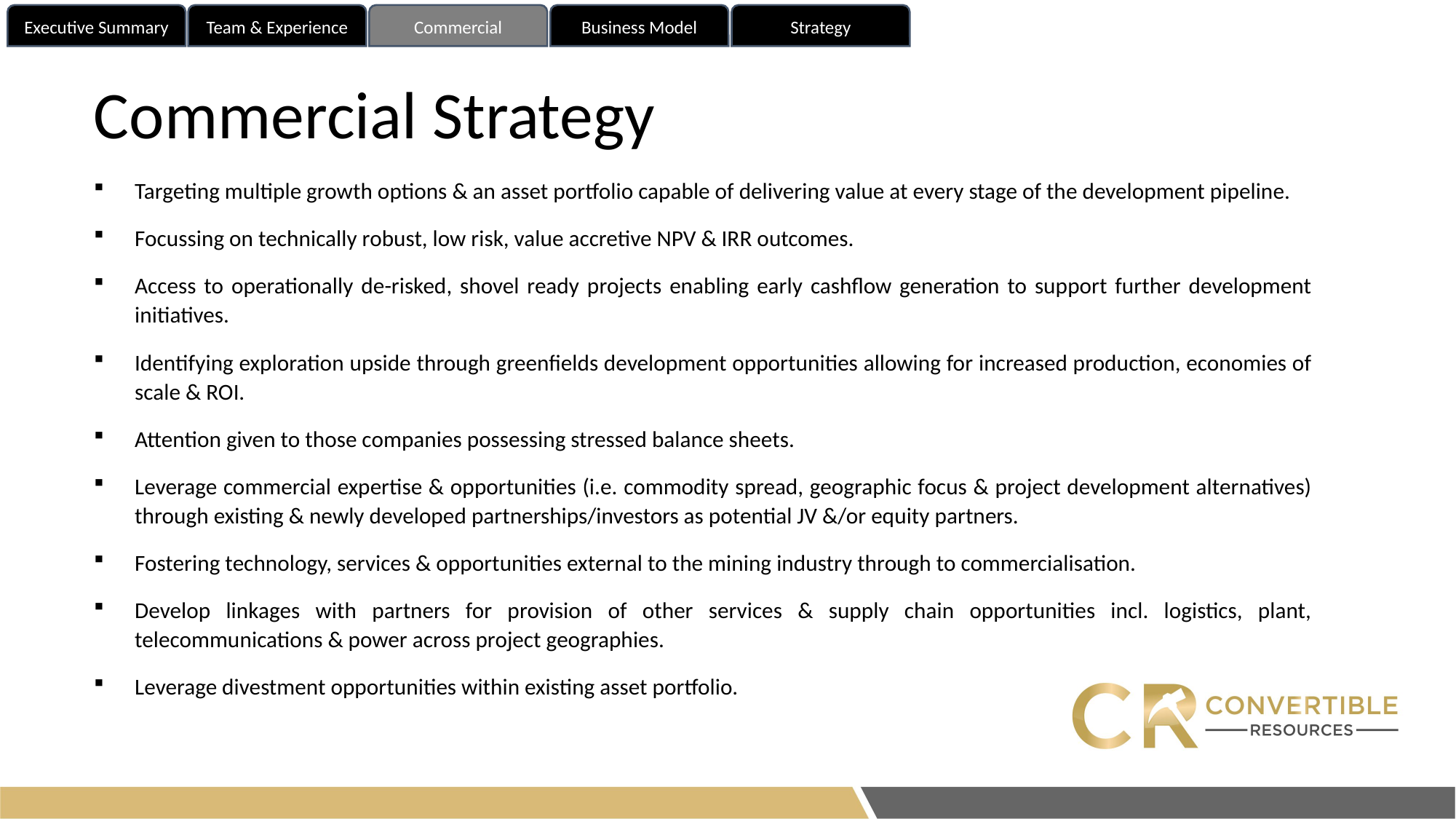

Executive Summary
Team & Experience
Commercial
Business Model
Strategy
# Commercial Strategy
Targeting multiple growth options & an asset portfolio capable of delivering value at every stage of the development pipeline.
Focussing on technically robust, low risk, value accretive NPV & IRR outcomes.
Access to operationally de-risked, shovel ready projects enabling early cashflow generation to support further development initiatives.
Identifying exploration upside through greenfields development opportunities allowing for increased production, economies of scale & ROI.
Attention given to those companies possessing stressed balance sheets.
Leverage commercial expertise & opportunities (i.e. commodity spread, geographic focus & project development alternatives) through existing & newly developed partnerships/investors as potential JV &/or equity partners.
Fostering technology, services & opportunities external to the mining industry through to commercialisation.
Develop linkages with partners for provision of other services & supply chain opportunities incl. logistics, plant, telecommunications & power across project geographies.
Leverage divestment opportunities within existing asset portfolio.